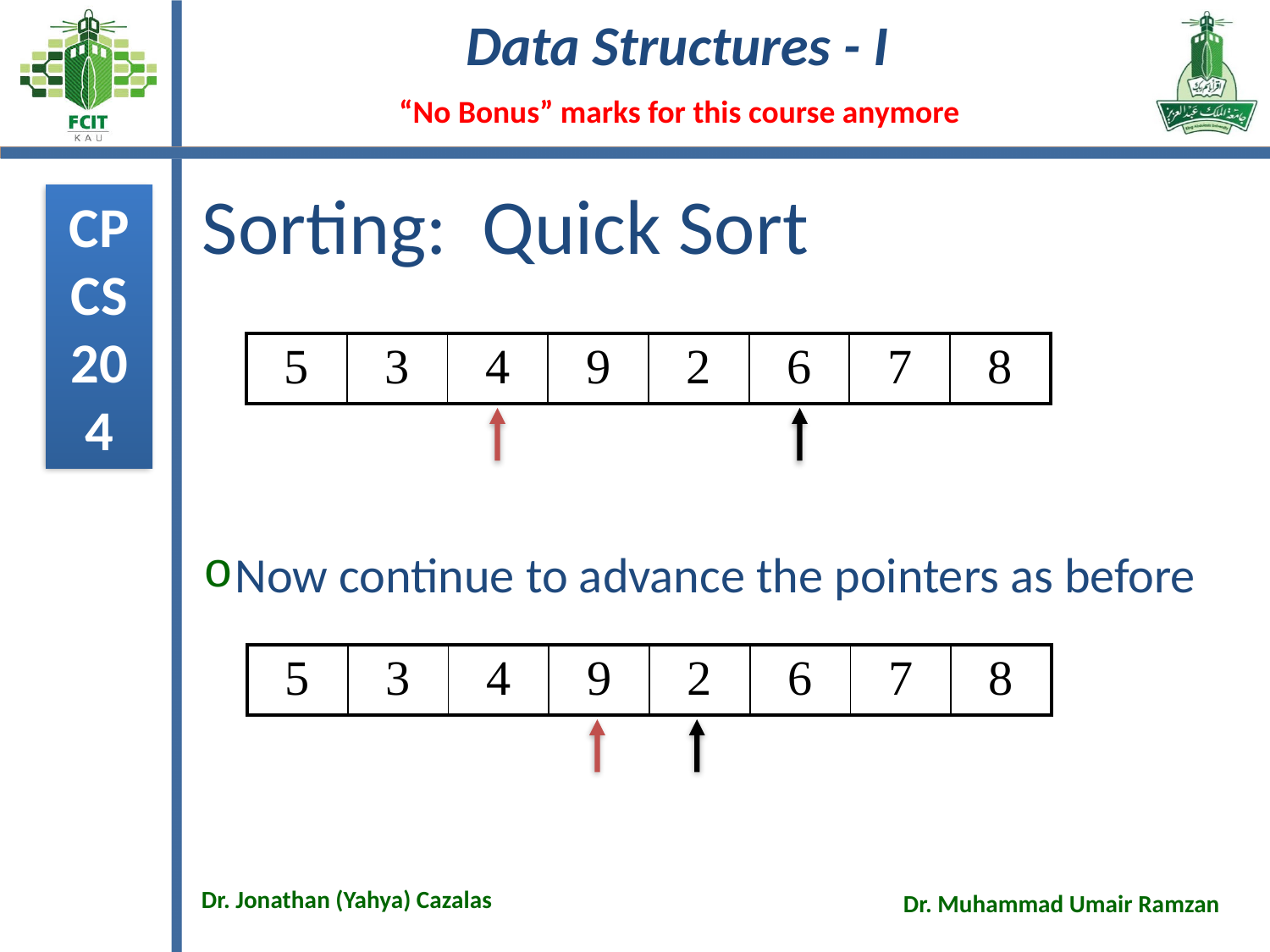

# Sorting:  Quick Sort

Now continue to advance the pointers as before

| 5 | 3 | 4 | 9 | 2 | 6 | 7 | 8 |
| --- | --- | --- | --- | --- | --- | --- | --- |

| 5 | 3 | 4 | 9 | 2 | 6 | 7 | 8 |
| --- | --- | --- | --- | --- | --- | --- | --- |